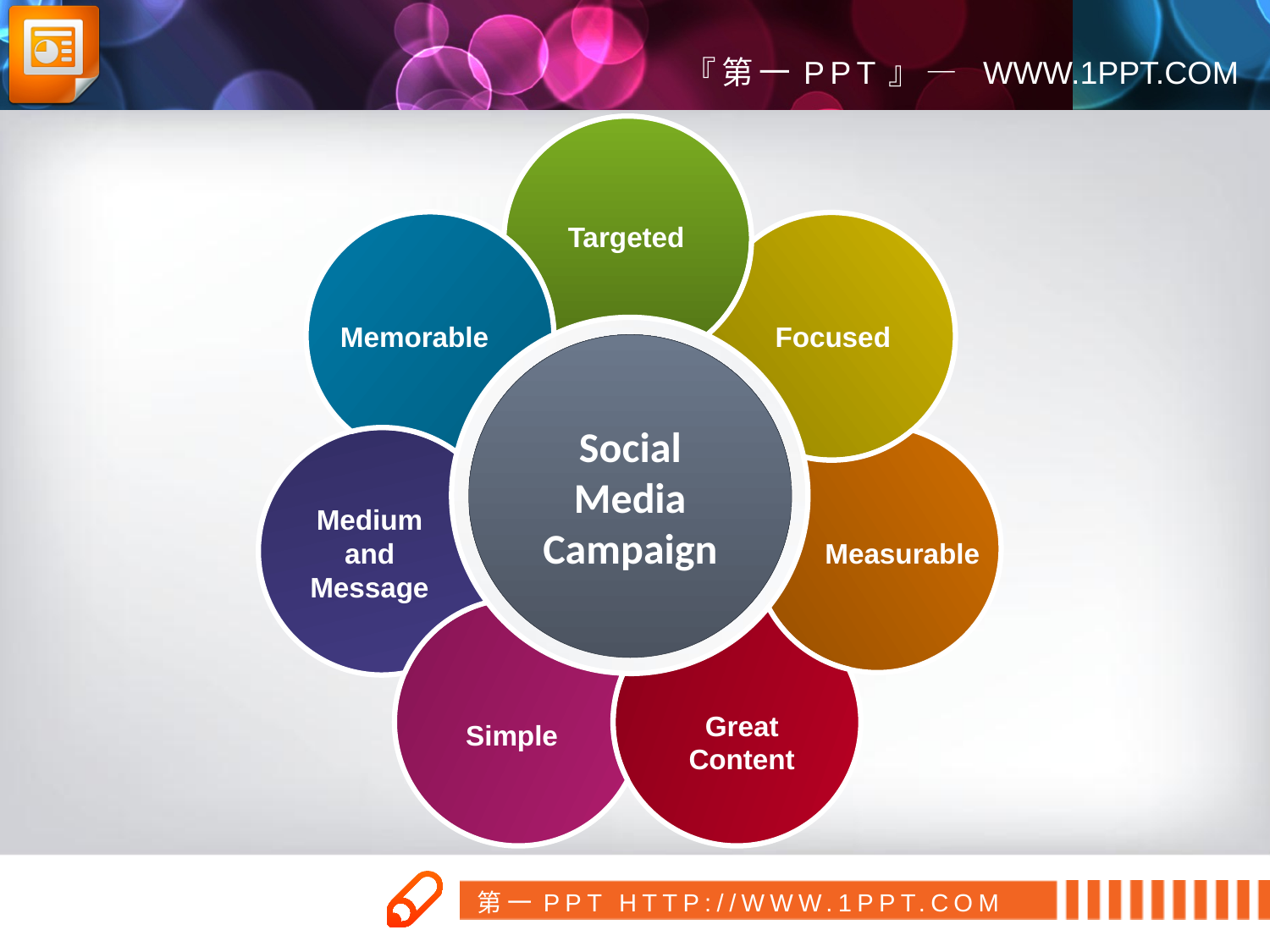

Targeted
Memorable
Focused
Social Media Campaign

Medium and Message
Measurable

Great Content
Simple